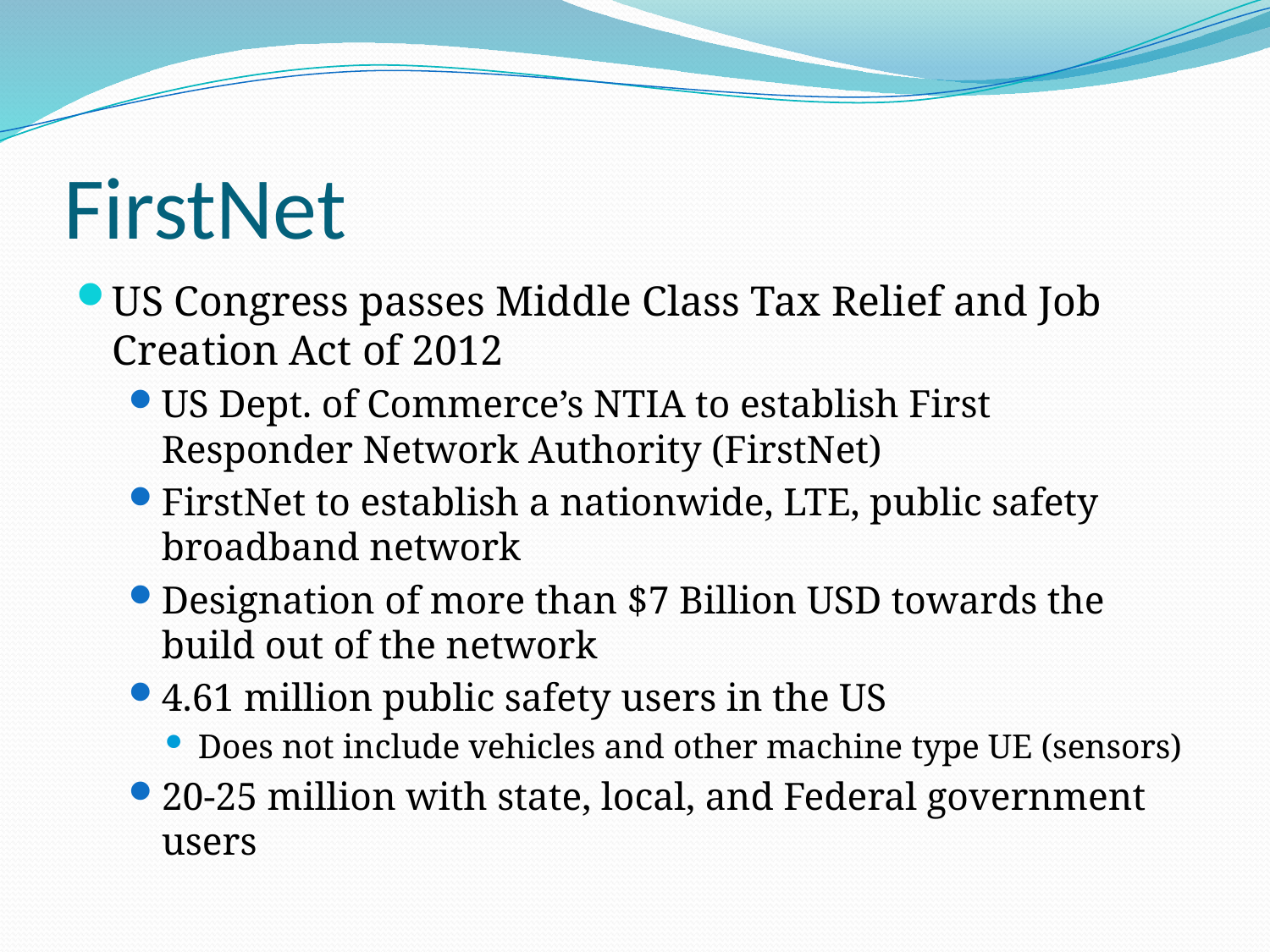

# FirstNet
US Congress passes Middle Class Tax Relief and Job Creation Act of 2012
US Dept. of Commerce’s NTIA to establish First Responder Network Authority (FirstNet)
FirstNet to establish a nationwide, LTE, public safety broadband network
Designation of more than $7 Billion USD towards the build out of the network
4.61 million public safety users in the US
Does not include vehicles and other machine type UE (sensors)
20-25 million with state, local, and Federal government users